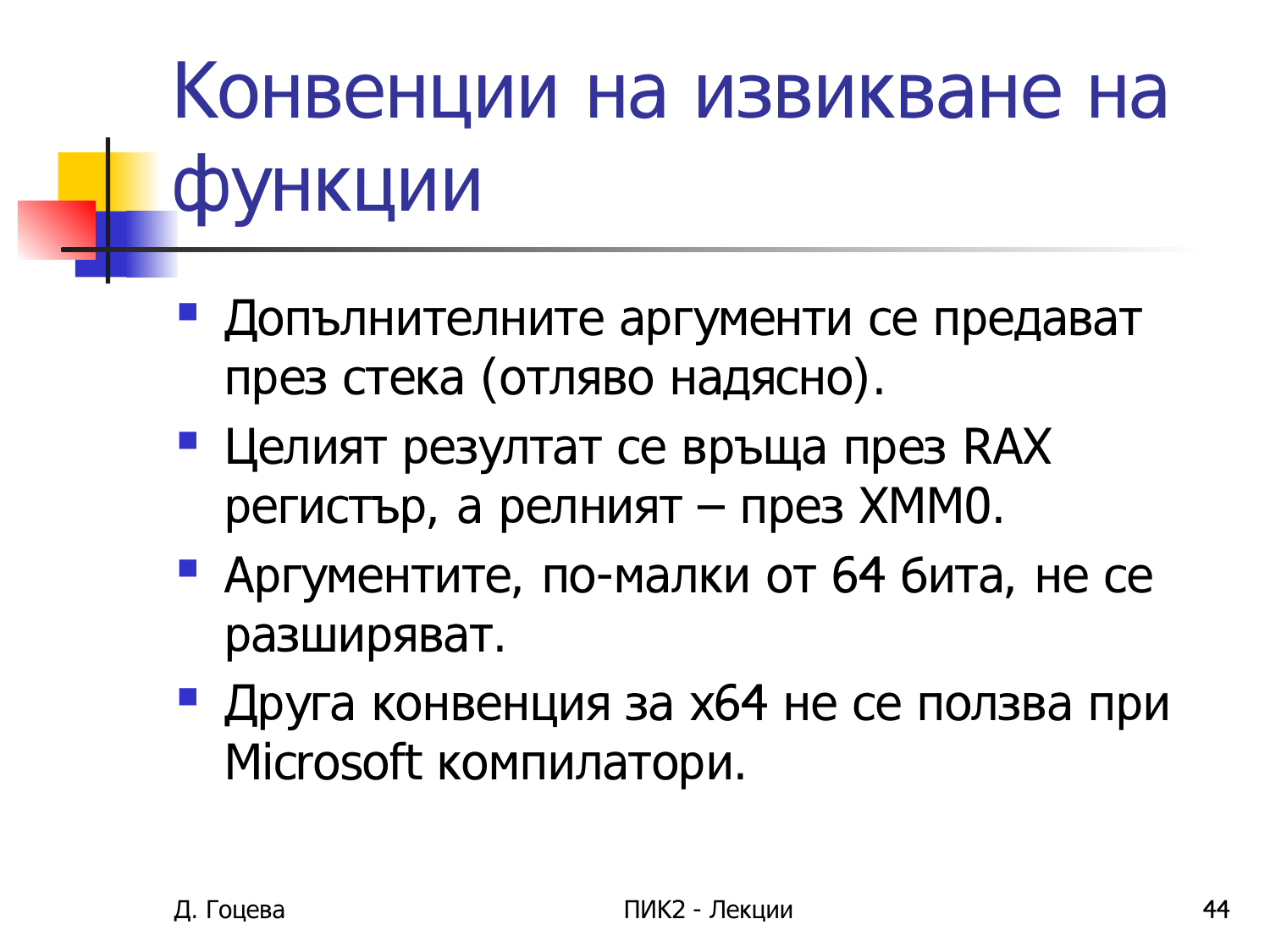

# Конвенции на извикване на функции
Допълнителните аргументи се предават през стека (отляво надясно).
Целият резултат се връща през RAX регистър, а релният – през XMM0.
Аргументите, по-малки от 64 бита, не се разширяват.
Друга конвенция за х64 не се ползва при Microsoft компилатори.
Д. Гоцева
ПИК2 - Лекции
44